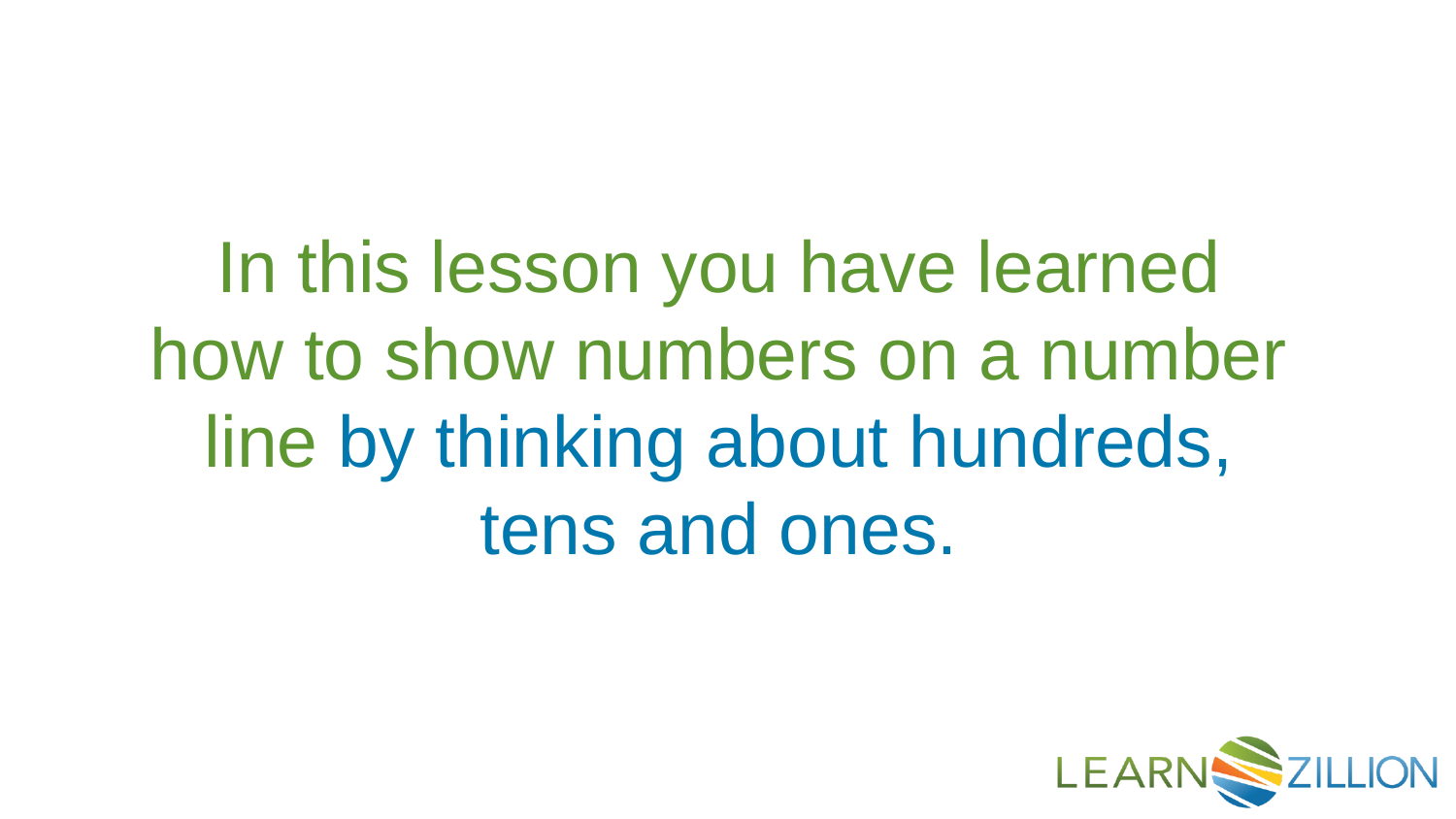

In this lesson you have learned how to show numbers on a number line by thinking about hundreds, tens and ones.